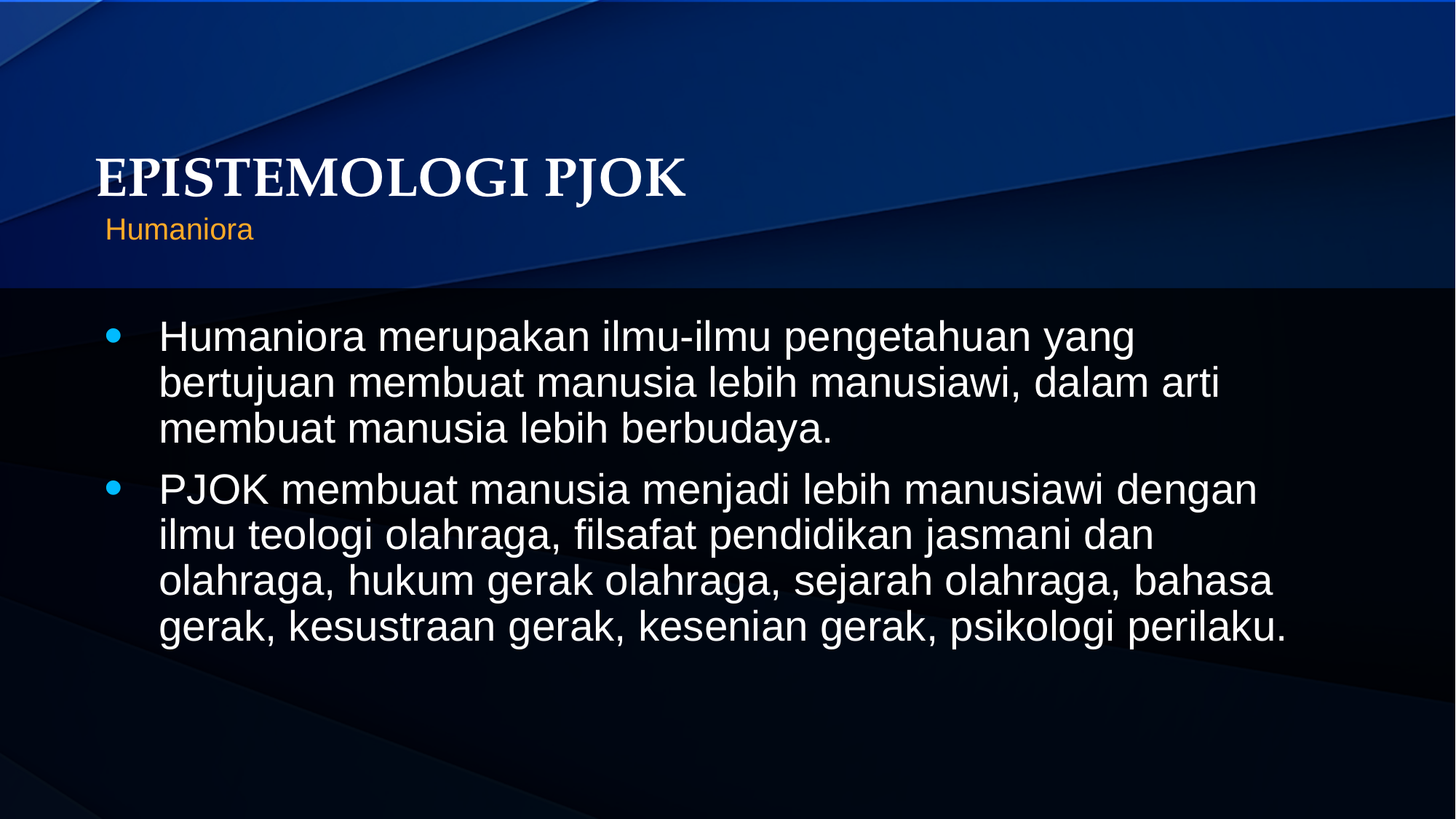

# EPISTEMOLOGI PJOK
Humaniora
Humaniora merupakan ilmu-ilmu pengetahuan yang bertujuan membuat manusia lebih manusiawi, dalam arti membuat manusia lebih berbudaya.
PJOK membuat manusia menjadi lebih manusiawi dengan ilmu teologi olahraga, filsafat pendidikan jasmani dan olahraga, hukum gerak olahraga, sejarah olahraga, bahasa gerak, kesustraan gerak, kesenian gerak, psikologi perilaku.